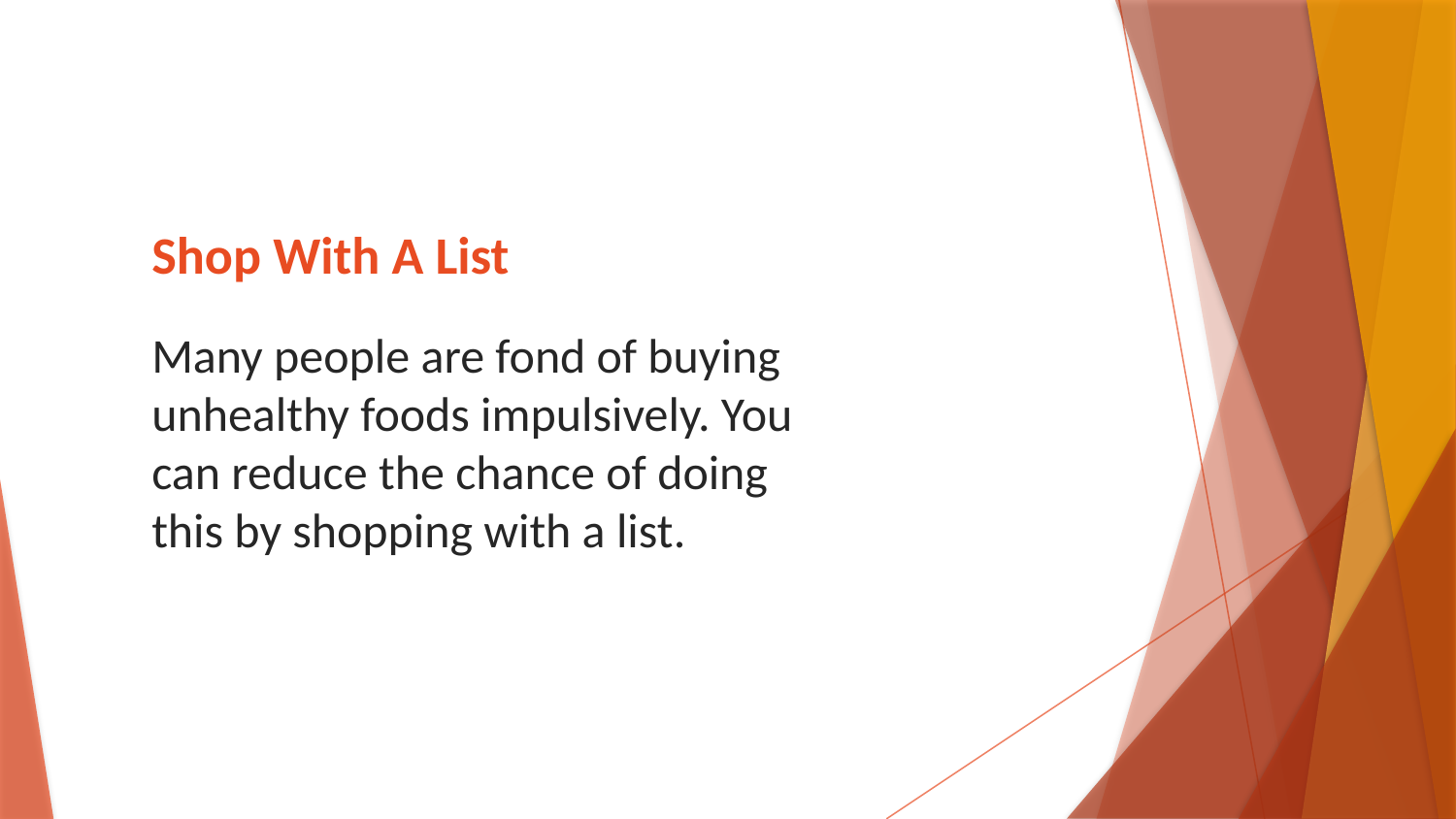

# Shop With A List
Many people are fond of buying unhealthy foods impulsively. You can reduce the chance of doing this by shopping with a list.